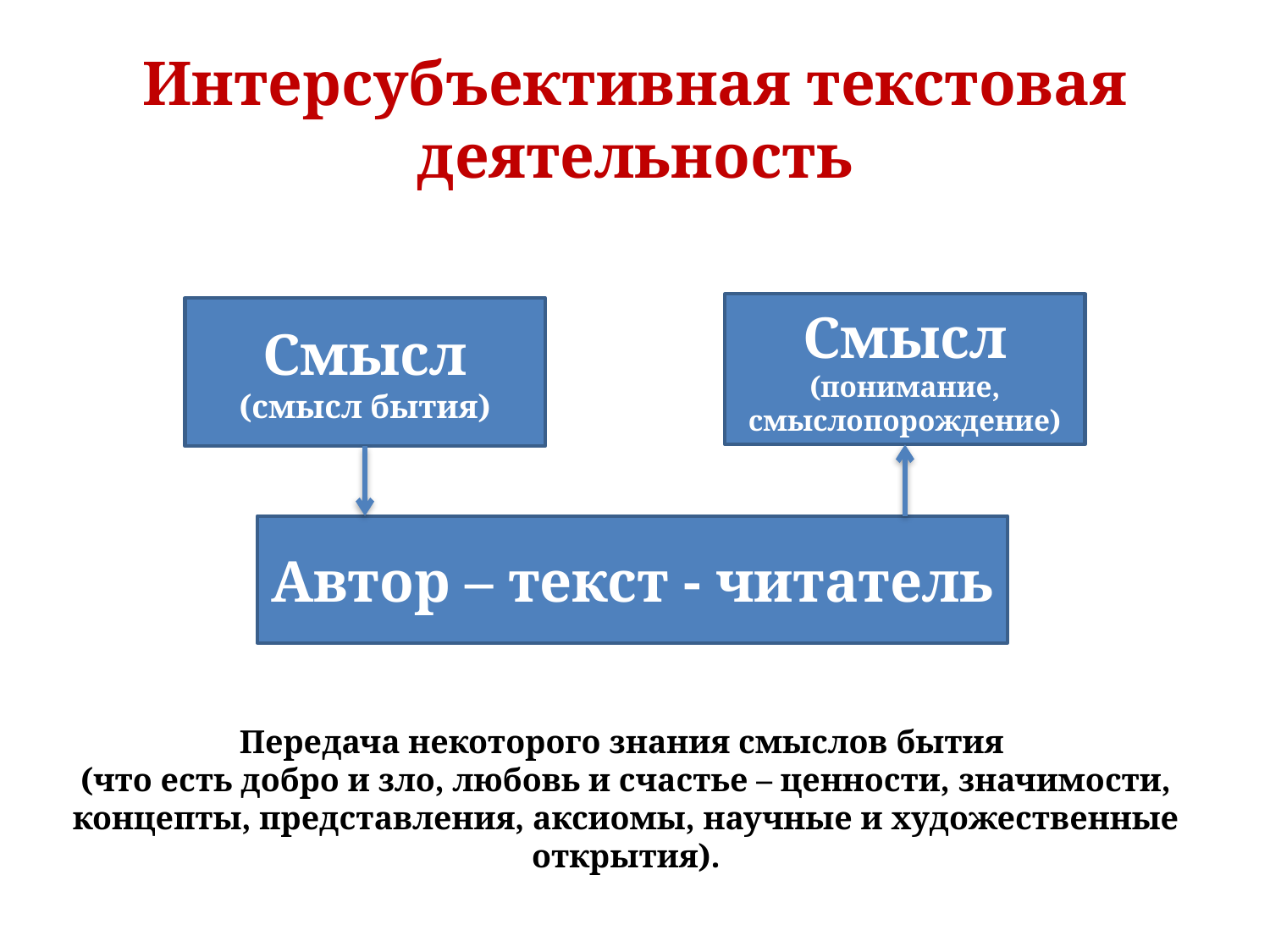

# Интерсубъективная текстовая деятельность
Смысл
(понимание, смыслопорождение)
Смысл
(смысл бытия)
Автор – текст - читатель
Передача некоторого знания смыслов бытия
(что есть добро и зло, любовь и счастье – ценности, значимости, концепты, представления, аксиомы, научные и художественные открытия).